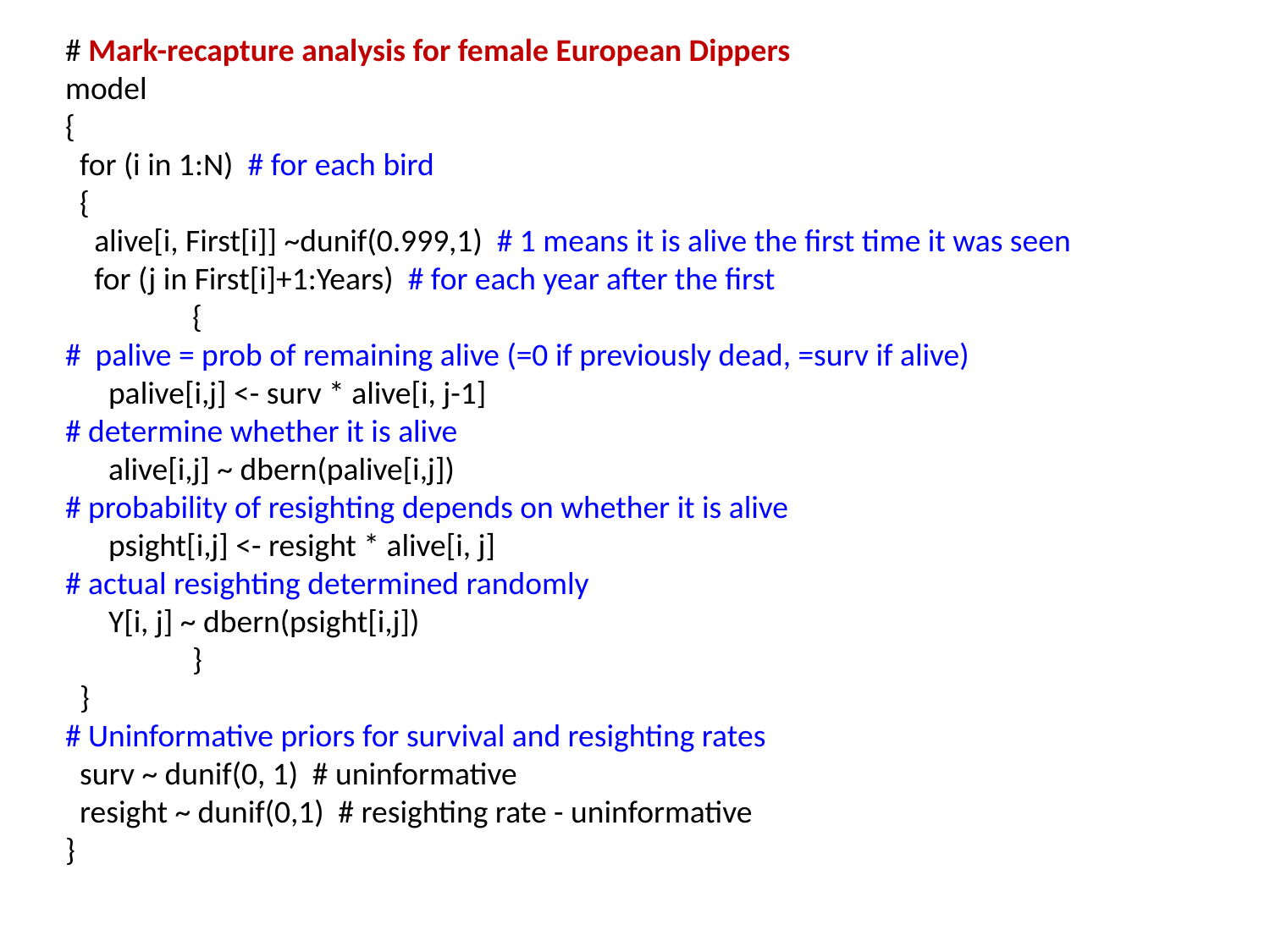

# Mark-recapture analysis for female European Dippers
model
{
  for (i in 1:N)  # for each bird
  {
    alive[i, First[i]] ~dunif(0.999,1)  # 1 means it is alive the first time it was seen
    for (j in First[i]+1:Years)  # for each year after the first
    	{
#  palive = prob of remaining alive (=0 if previously dead, =surv if alive)
      palive[i,j] <- surv * alive[i, j-1]
# determine whether it is alive
      alive[i,j] ~ dbern(palive[i,j])
# probability of resighting depends on whether it is alive
      psight[i,j] <- resight * alive[i, j]
# actual resighting determined randomly
      Y[i, j] ~ dbern(psight[i,j])
    	}
  }
# Uninformative priors for survival and resighting rates
  surv ~ dunif(0, 1)  # uninformative
  resight ~ dunif(0,1)  # resighting rate - uninformative
}